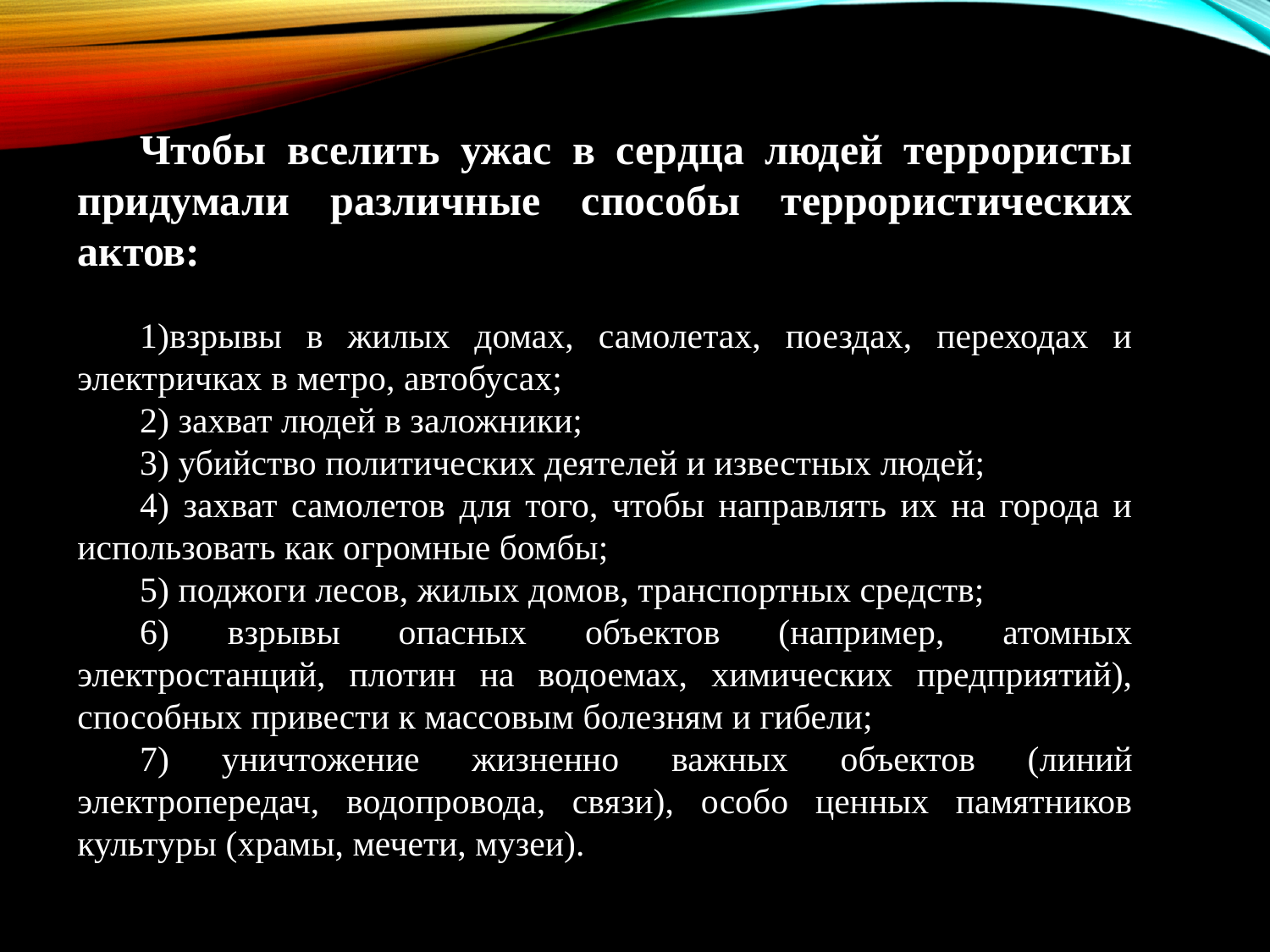

Чтобы вселить ужас в сердца людей террористы придумали различные способы террористических актов:

1)взрывы в жилых домах, самолетах, поездах, переходах и электричках в метро, автобусах;
2) захват людей в заложники;
3) убийство политических деятелей и известных людей;
4) захват самолетов для того, чтобы направлять их на города и использовать как огромные бомбы;
5) поджоги лесов, жилых домов, транспортных средств;
6) взрывы опасных объектов (например, атомных электростанций, плотин на водоемах, химических предприятий), способных привести к массовым болезням и гибели;
7) уничтожение жизненно важных объектов (линий электропередач, водопровода, связи), особо ценных памятников культуры (храмы, мечети, музеи).